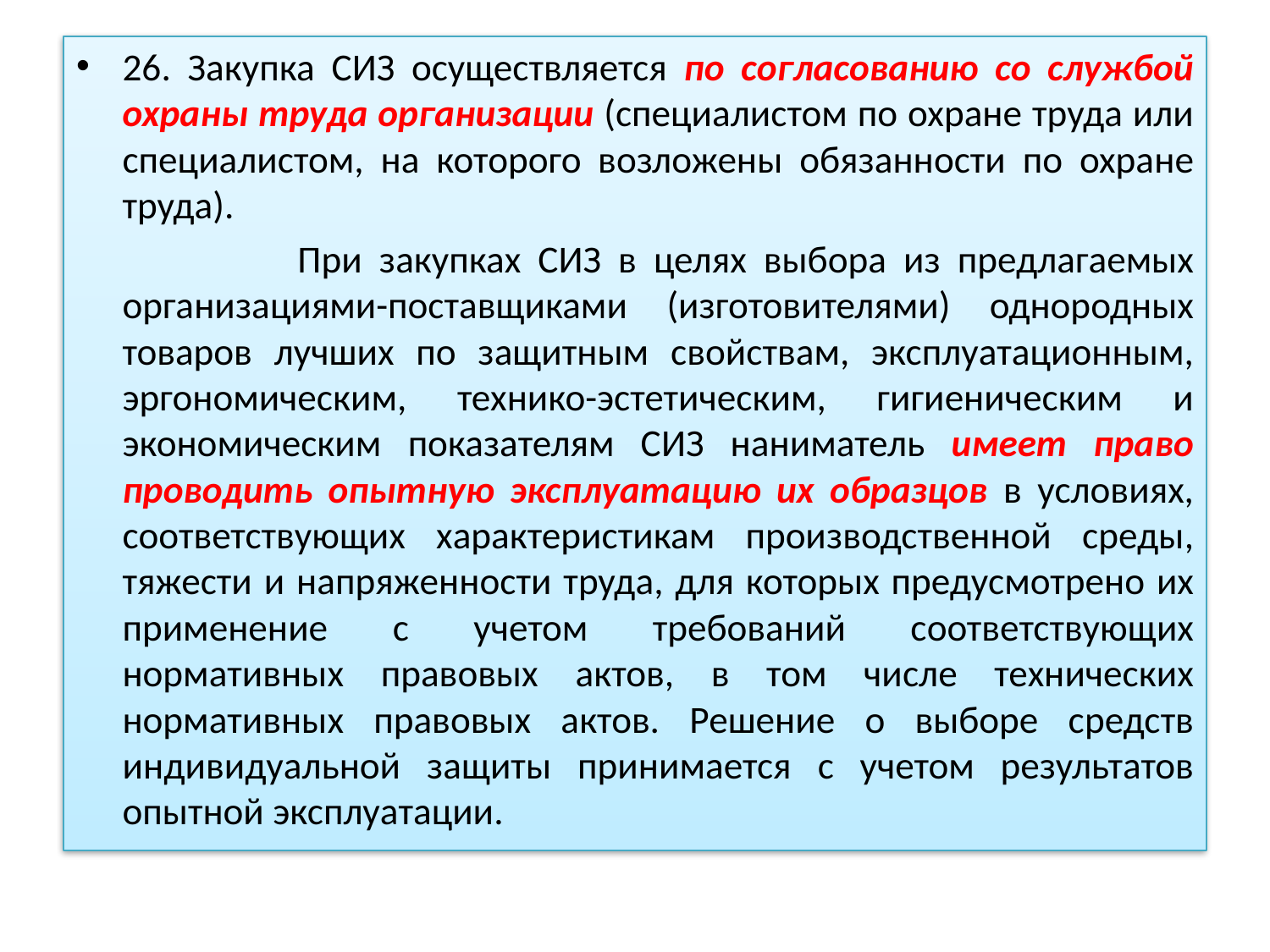

26. Закупка СИЗ осуществляется по согласованию со службой охраны труда организации (специалистом по охране труда или специалистом, на которого возложены обязанности по охране труда).
             При закупках СИЗ в целях выбора из предлагаемых организациями-поставщиками (изготовителями) однородных товаров лучших по защитным свойствам, эксплуатационным, эргономическим, технико-эстетическим, гигиеническим и экономическим показателям СИЗ наниматель имеет право проводить опытную эксплуатацию их образцов в условиях, соответствующих характеристикам производственной среды, тяжести и напряженности труда, для которых предусмотрено их применение с учетом требований соответствующих нормативных правовых актов, в том числе технических нормативных правовых актов. Решение о выборе средств индивидуальной защиты принимается с учетом результатов опытной эксплуатации.